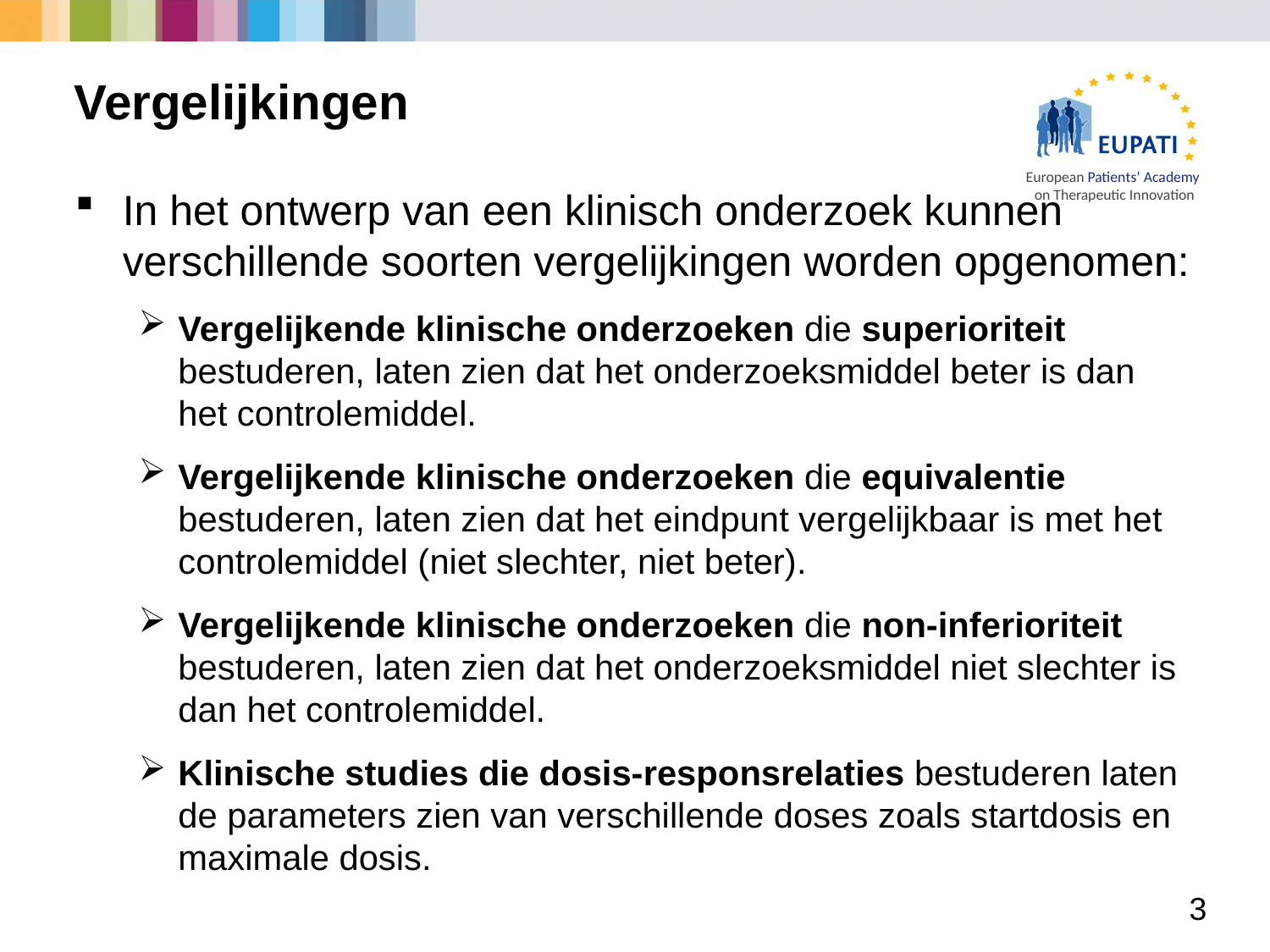

# Vergelijkingen
In het ontwerp van een klinisch onderzoek kunnen verschillende soorten vergelijkingen worden opgenomen:
Vergelijkende klinische onderzoeken die superioriteit bestuderen, laten zien dat het onderzoeksmiddel beter is dan het controlemiddel.
Vergelijkende klinische onderzoeken die equivalentie bestuderen, laten zien dat het eindpunt vergelijkbaar is met het controlemiddel (niet slechter, niet beter).
Vergelijkende klinische onderzoeken die non-inferioriteit bestuderen, laten zien dat het onderzoeksmiddel niet slechter is dan het controlemiddel.
Klinische studies die dosis-responsrelaties bestuderen laten de parameters zien van verschillende doses zoals startdosis en maximale dosis.
3